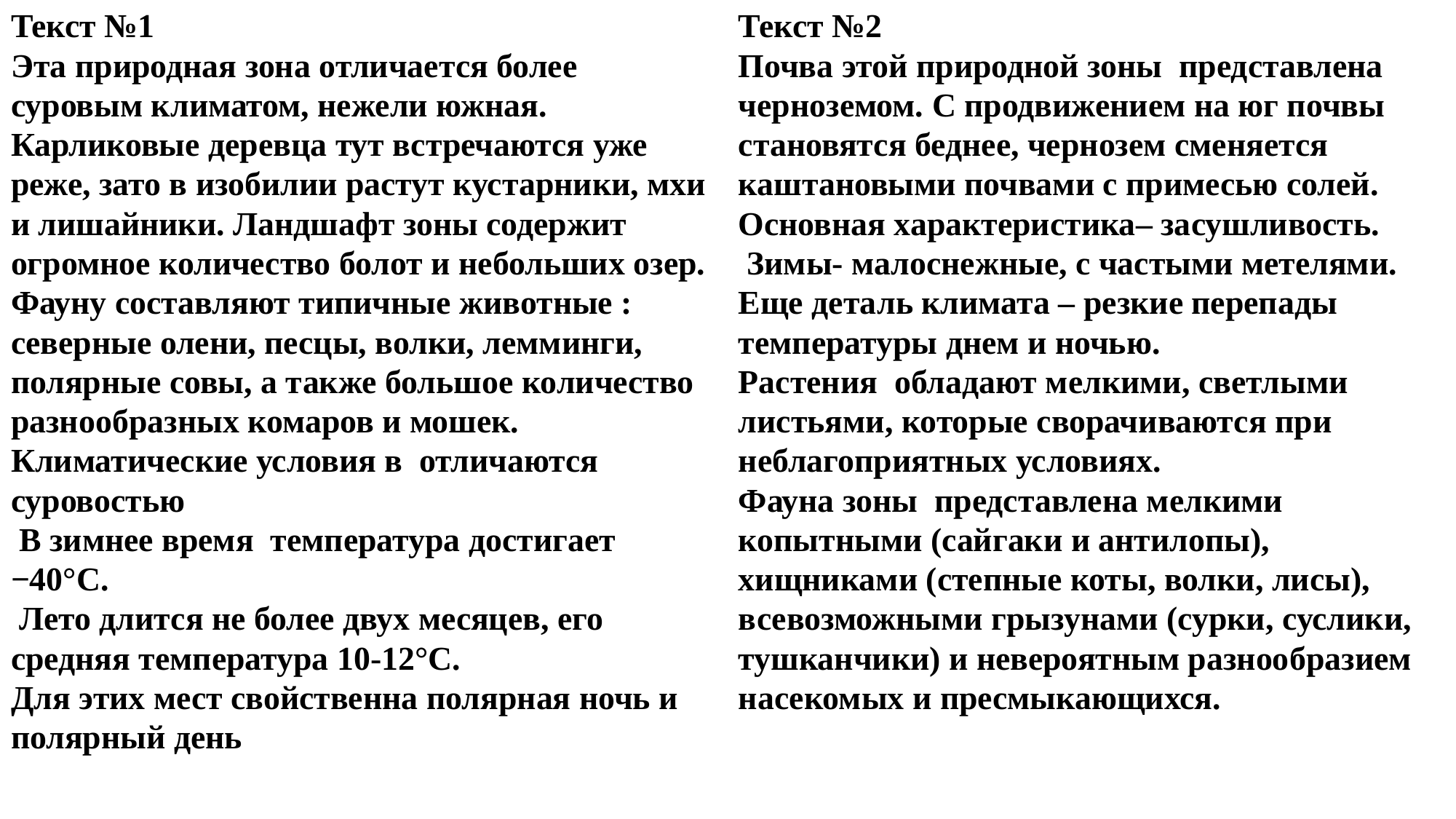

| Текст №1 Эта природная зона отличается более суровым климатом, нежели южная. Карликовые деревца тут встречаются уже реже, зато в изобилии растут кустарники, мхи и лишайники. Ландшафт зоны содержит огромное количество болот и небольших озер. Фауну составляют типичные животные : северные олени, песцы, волки, лемминги, полярные совы, а также большое количество разнообразных комаров и мошек. Климатические условия в отличаются суровостью В зимнее время температура достигает −40°С. Лето длится не более двух месяцев, его средняя температура 10-12°С. Для этих мест свойственна полярная ночь и полярный день | Текст №2 Почва этой природной зоны представлена черноземом. С продвижением на юг почвы становятся беднее, чернозем сменяется каштановыми почвами с примесью солей. Основная характеристика– засушливость. Зимы- малоснежные, с частыми метелями. Еще деталь климата – резкие перепады температуры днем и ночью. Растения обладают мелкими, светлыми листьями, которые сворачиваются при неблагоприятных условиях. Фауна зоны представлена мелкими копытными (сайгаки и антилопы), хищниками (степные коты, волки, лисы), всевозможными грызунами (сурки, суслики, тушканчики) и невероятным разнообразием насекомых и пресмыкающихся. |
| --- | --- |